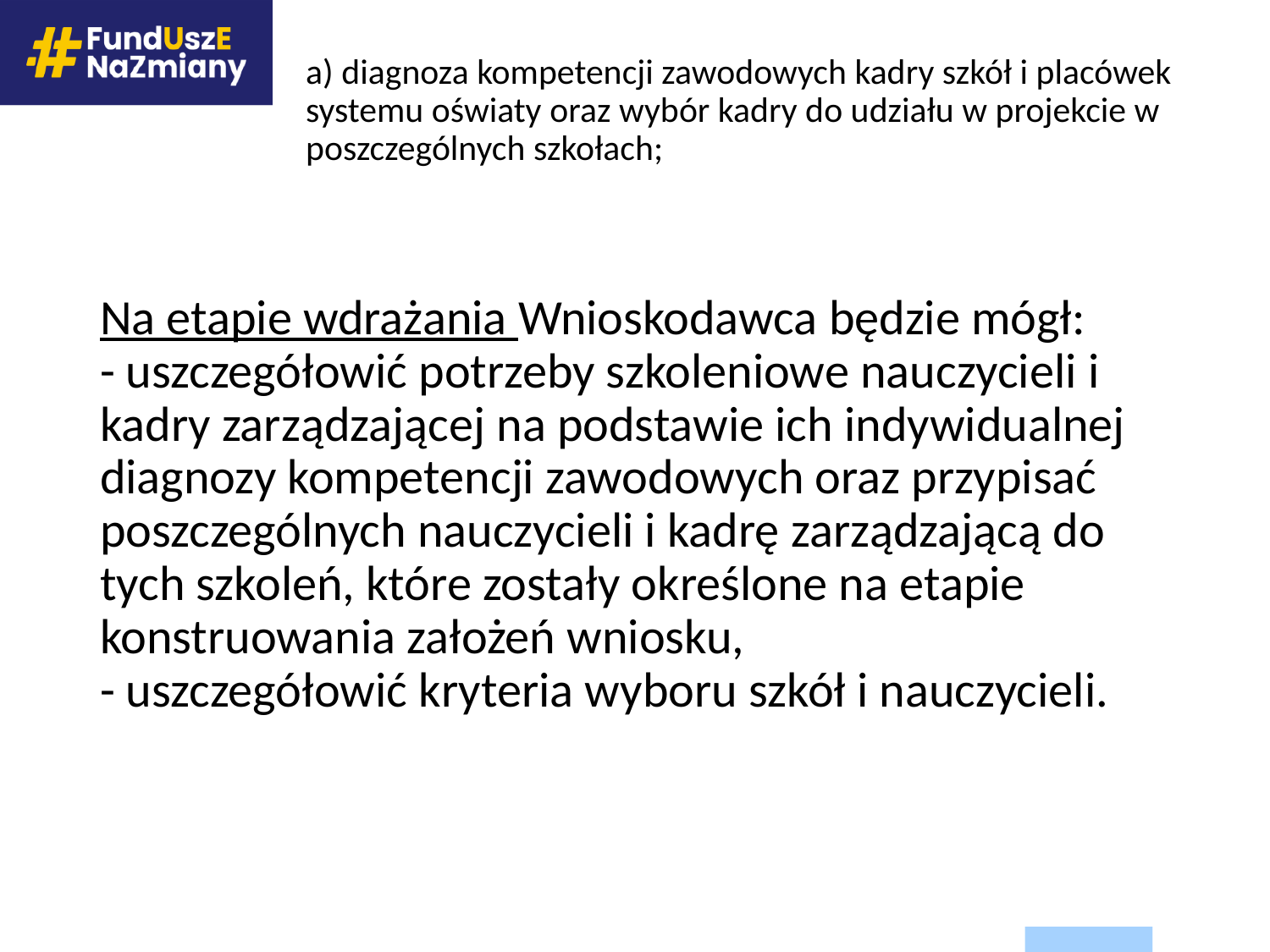

# a) diagnoza kompetencji zawodowych kadry szkół i placówek systemu oświaty oraz wybór kadry do udziału w projekcie w poszczególnych szkołach;
Na etapie wdrażania Wnioskodawca będzie mógł:
- uszczegółowić potrzeby szkoleniowe nauczycieli i kadry zarządzającej na podstawie ich indywidualnej diagnozy kompetencji zawodowych oraz przypisać poszczególnych nauczycieli i kadrę zarządzającą do tych szkoleń, które zostały określone na etapie konstruowania założeń wniosku,
- uszczegółowić kryteria wyboru szkół i nauczycieli.